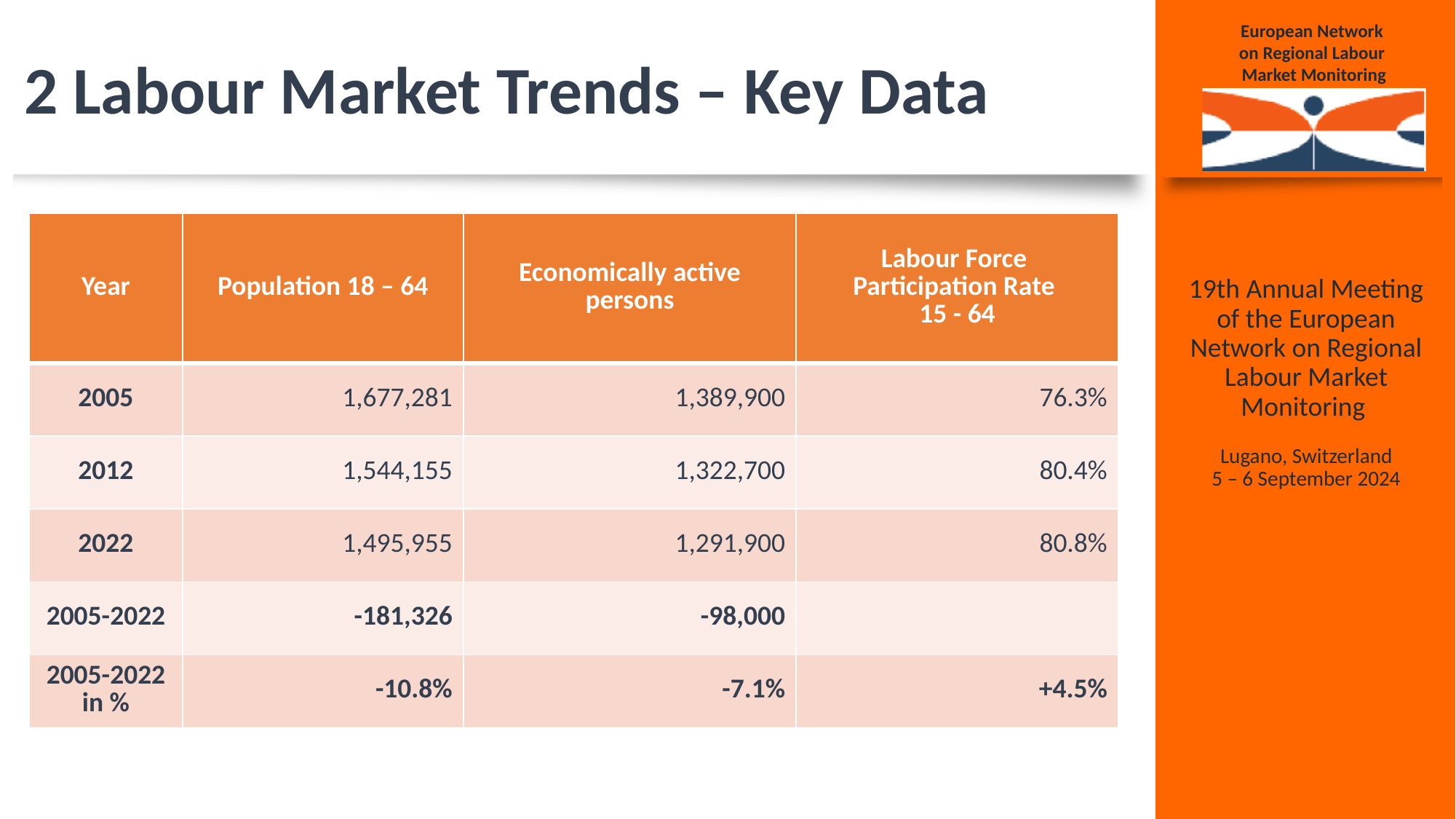

# 2 Labour Market Trends – Key Data
| Year | Population 18 – 64 | Economically active persons | Labour Force Participation Rate 15 - 64 |
| --- | --- | --- | --- |
| 2005 | 1,677,281 | 1,389,900 | 76.3% |
| 2012 | 1,544,155 | 1,322,700 | 80.4% |
| 2022 | 1,495,955 | 1,291,900 | 80.8% |
| 2005-2022 | -181,326 | -98,000 |  |
| 2005-2022 in % | -10.8% | -7.1% | +4.5% |